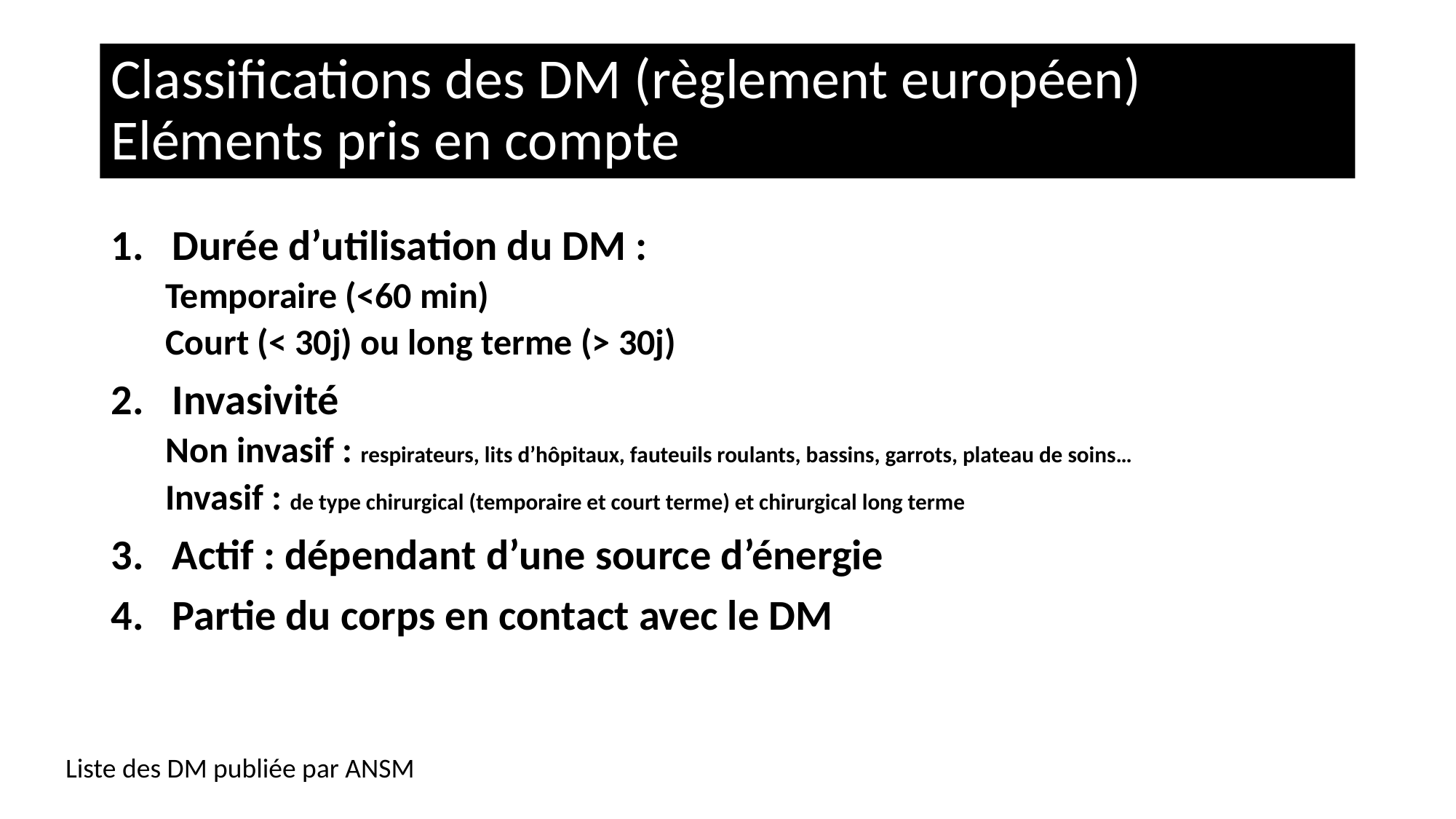

# Classifications des DM (règlement européen) Eléments pris en compte
Durée d’utilisation du DM :
Temporaire (<60 min)
Court (< 30j) ou long terme (> 30j)
Invasivité
Non invasif : respirateurs, lits d’hôpitaux, fauteuils roulants, bassins, garrots, plateau de soins…
Invasif : de type chirurgical (temporaire et court terme) et chirurgical long terme
Actif : dépendant d’une source d’énergie
Partie du corps en contact avec le DM
Liste des DM publiée par ANSM